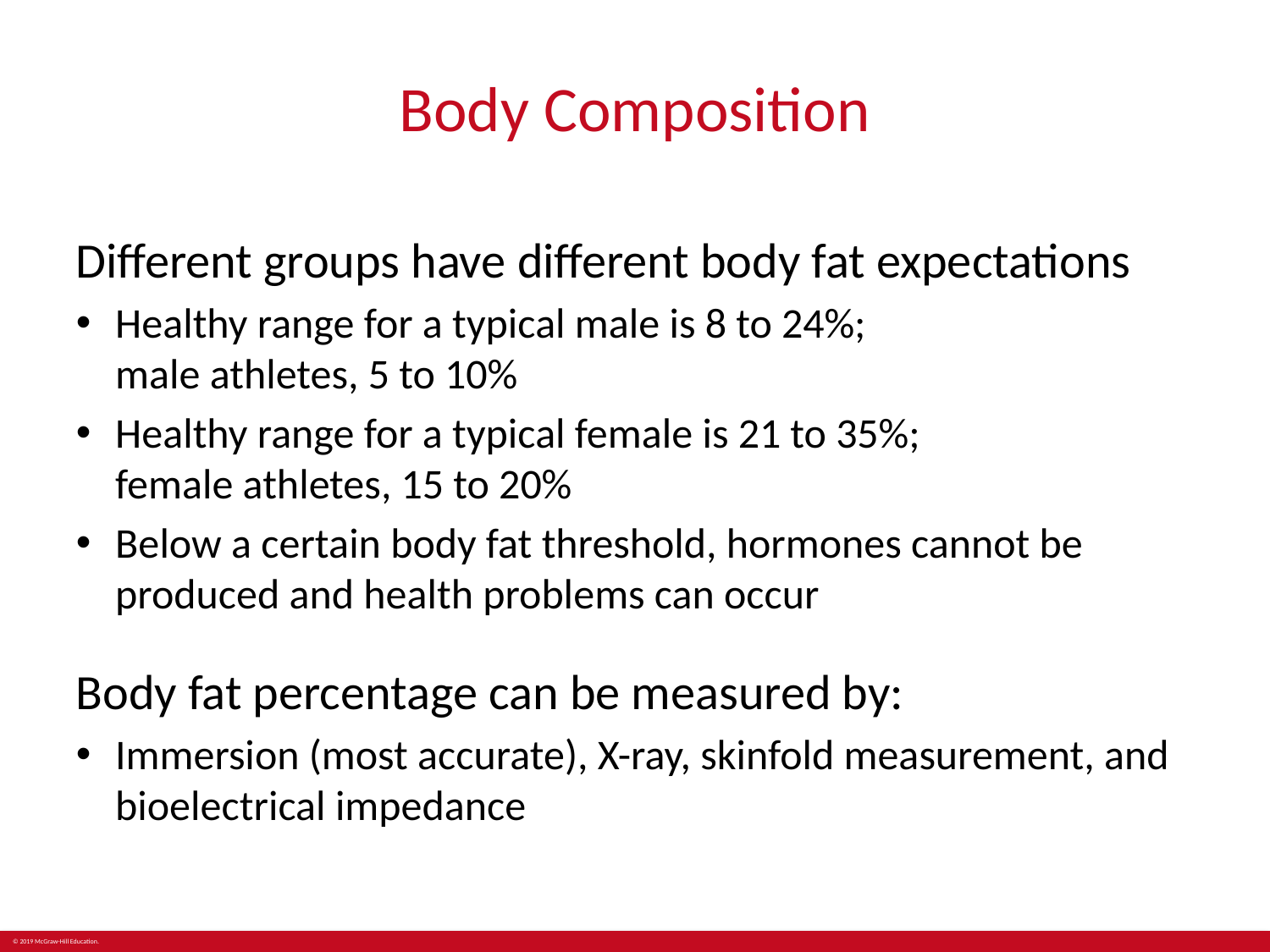

# Body Composition
Different groups have different body fat expectations
Healthy range for a typical male is 8 to 24%;
male athletes, 5 to 10%
Healthy range for a typical female is 21 to 35%;
female athletes, 15 to 20%
Below a certain body fat threshold, hormones cannot be produced and health problems can occur
Body fat percentage can be measured by:
Immersion (most accurate), X-ray, skinfold measurement, and bioelectrical impedance